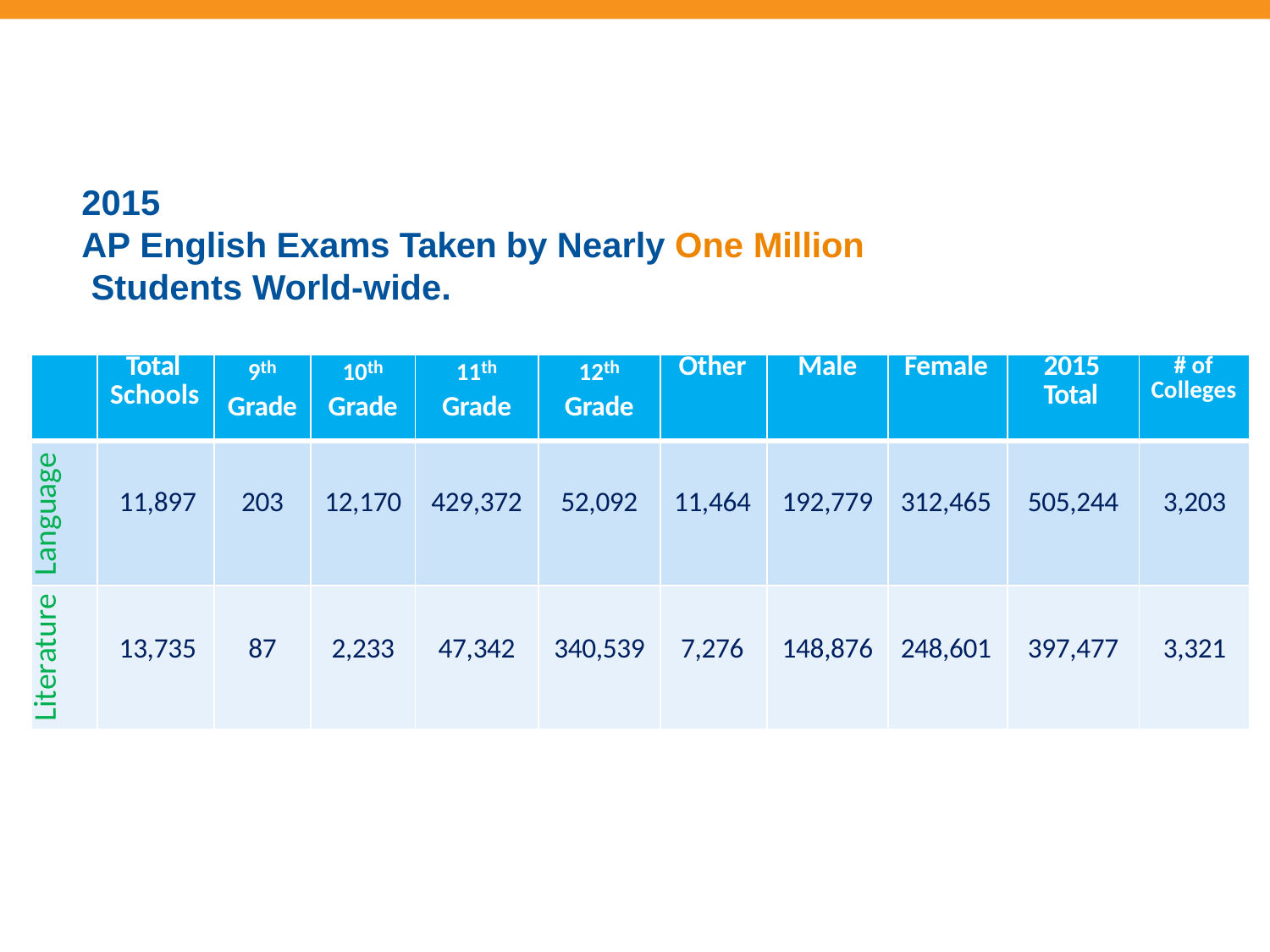

# 2015 AP English Exams Taken by Nearly One Million  Students World-wide.
|  | Total Schools | 9th Grade | 10th Grade | 11th Grade | 12th Grade | Other | Male | Female | 2015 Total | # of Colleges |
| --- | --- | --- | --- | --- | --- | --- | --- | --- | --- | --- |
| Language | 11,897 | 203 | 12,170 | 429,372 | 52,092 | 11,464 | 192,779 | 312,465 | 505,244 | 3,203 |
| Literature | 13,735 | 87 | 2,233 | 47,342 | 340,539 | 7,276 | 148,876 | 248,601 | 397,477 | 3,321 |